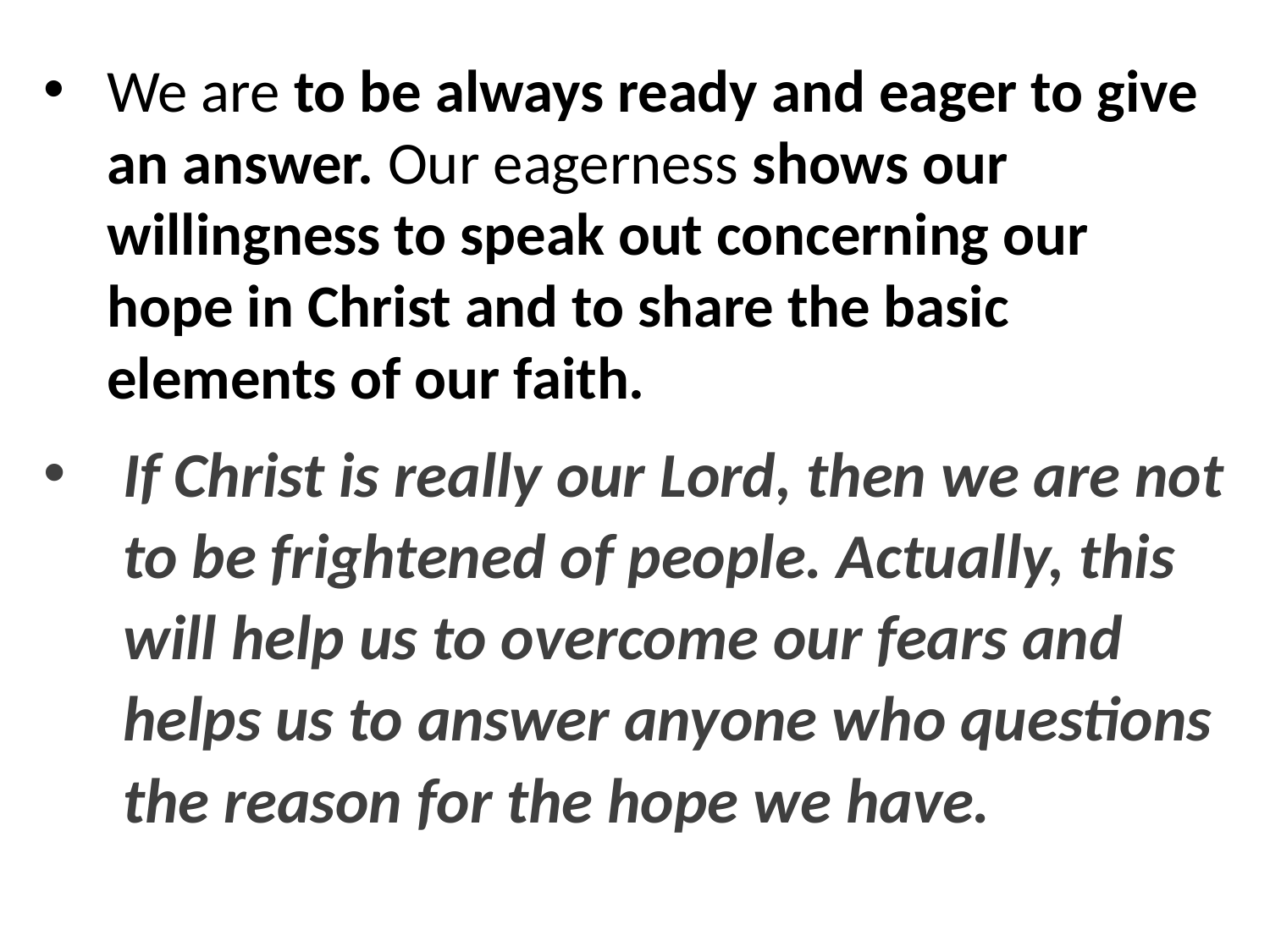

We are to be always ready and eager to give an answer. Our eagerness shows our willingness to speak out concerning our hope in Christ and to share the basic elements of our faith.

If Christ is really our Lord, then we are not to be frightened of people. Actually, this will help us to overcome our fears and helps us to answer anyone who questions the reason for the hope we have.